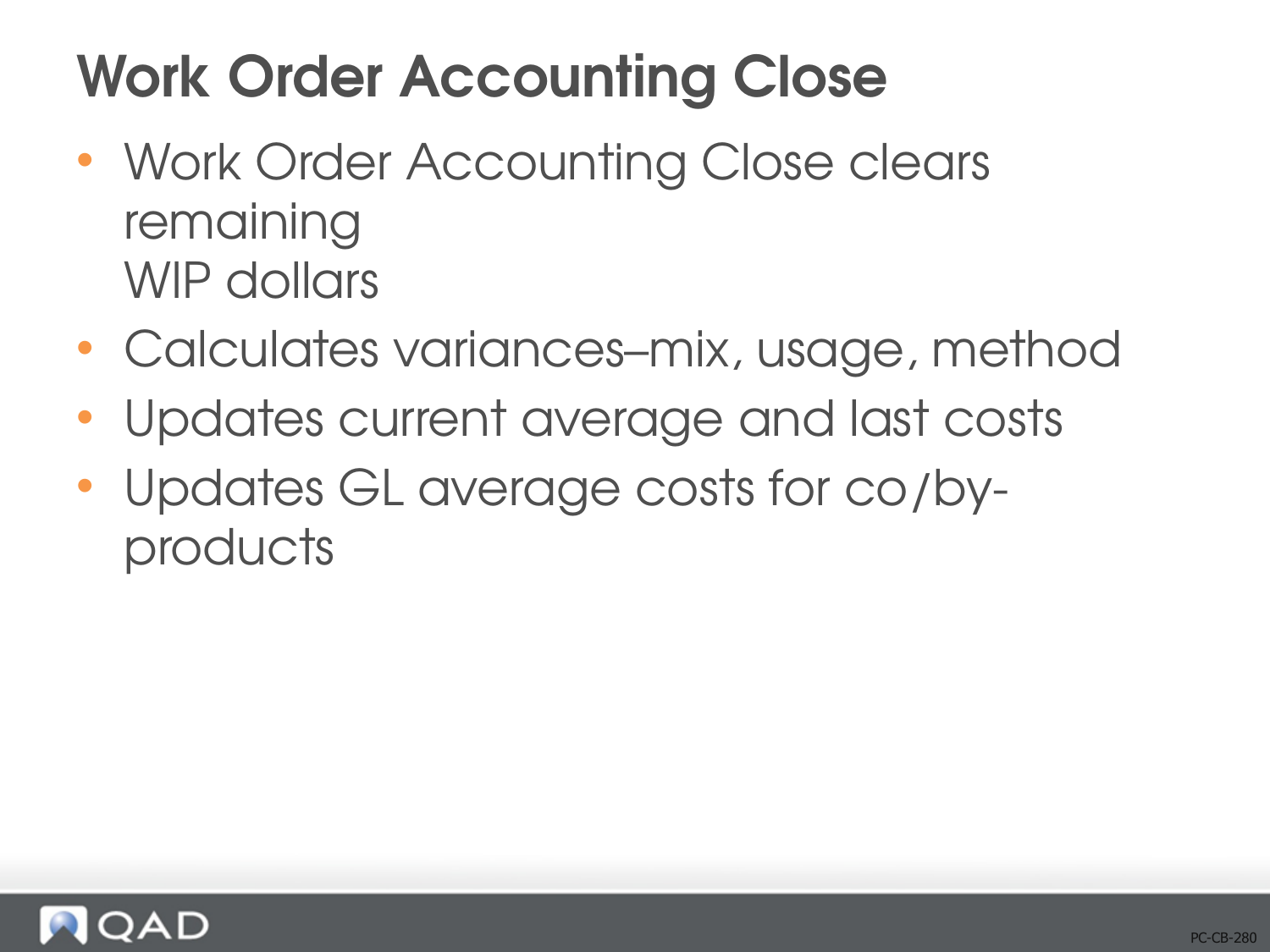

# Work Order Accounting Close
Work Order Accounting Close clears remaining
WIP dollars
Calculates variances–mix, usage, method
Updates current average and last costs
Updates GL average costs for co/by-products
PC-CB-280